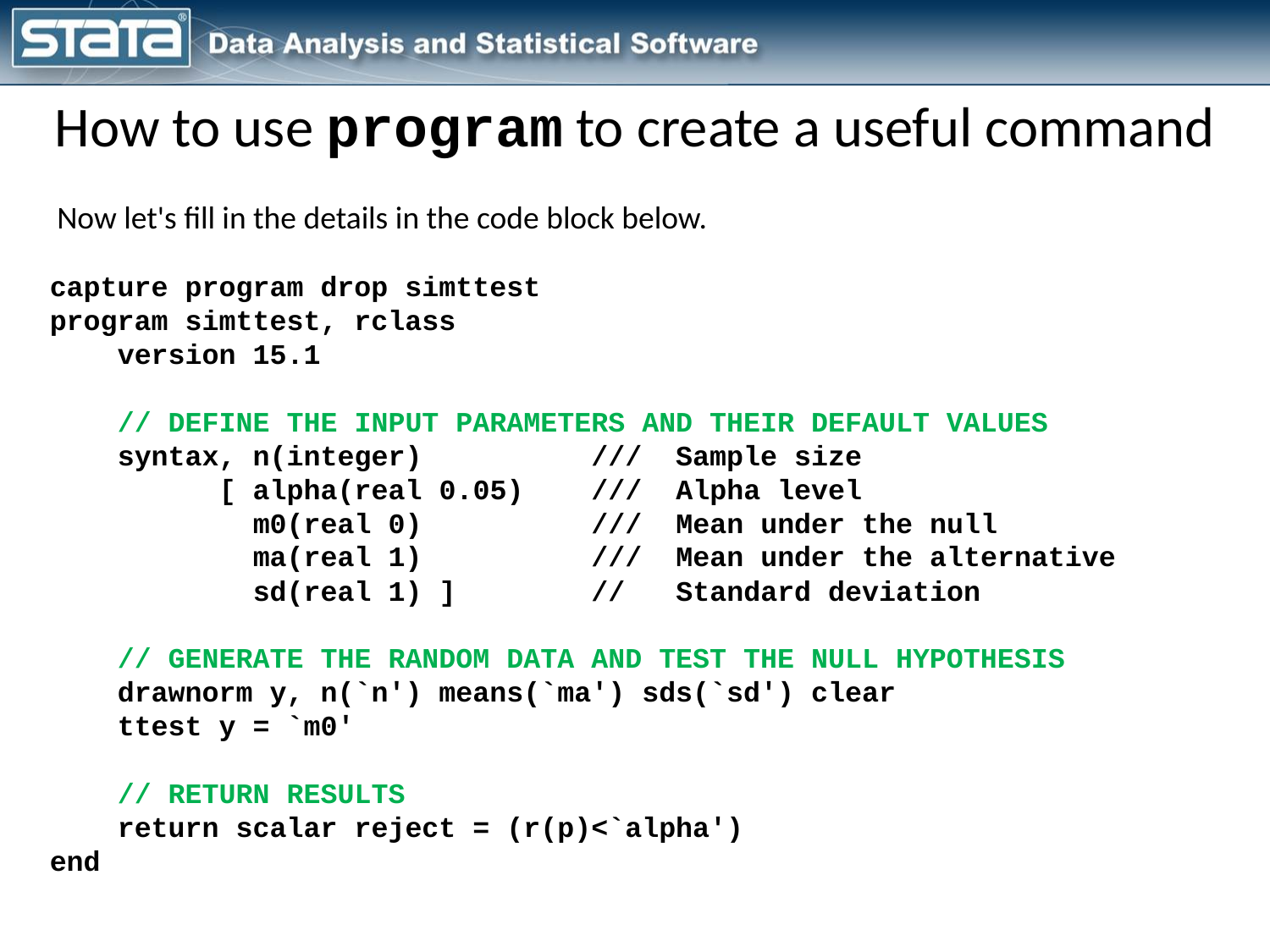

How to use program to create a useful command
 Now let's fill in the details in the code block below.

capture program drop simttest
program simttest, rclass
    version 15.1

    // DEFINE THE INPUT PARAMETERS AND THEIR DEFAULT VALUES
    syntax, n(integer)          ///  Sample size
          [ alpha(real 0.05)    ///  Alpha level
            m0(real 0)          ///  Mean under the null
            ma(real 1)          ///  Mean under the alternative
            sd(real 1) ]        //   Standard deviation

    // GENERATE THE RANDOM DATA AND TEST THE NULL HYPOTHESIS
    drawnorm y, n(`n') means(`ma') sds(`sd') clear
    ttest y = `m0'

    // RETURN RESULTS
    return scalar reject = (r(p)<`alpha')
end